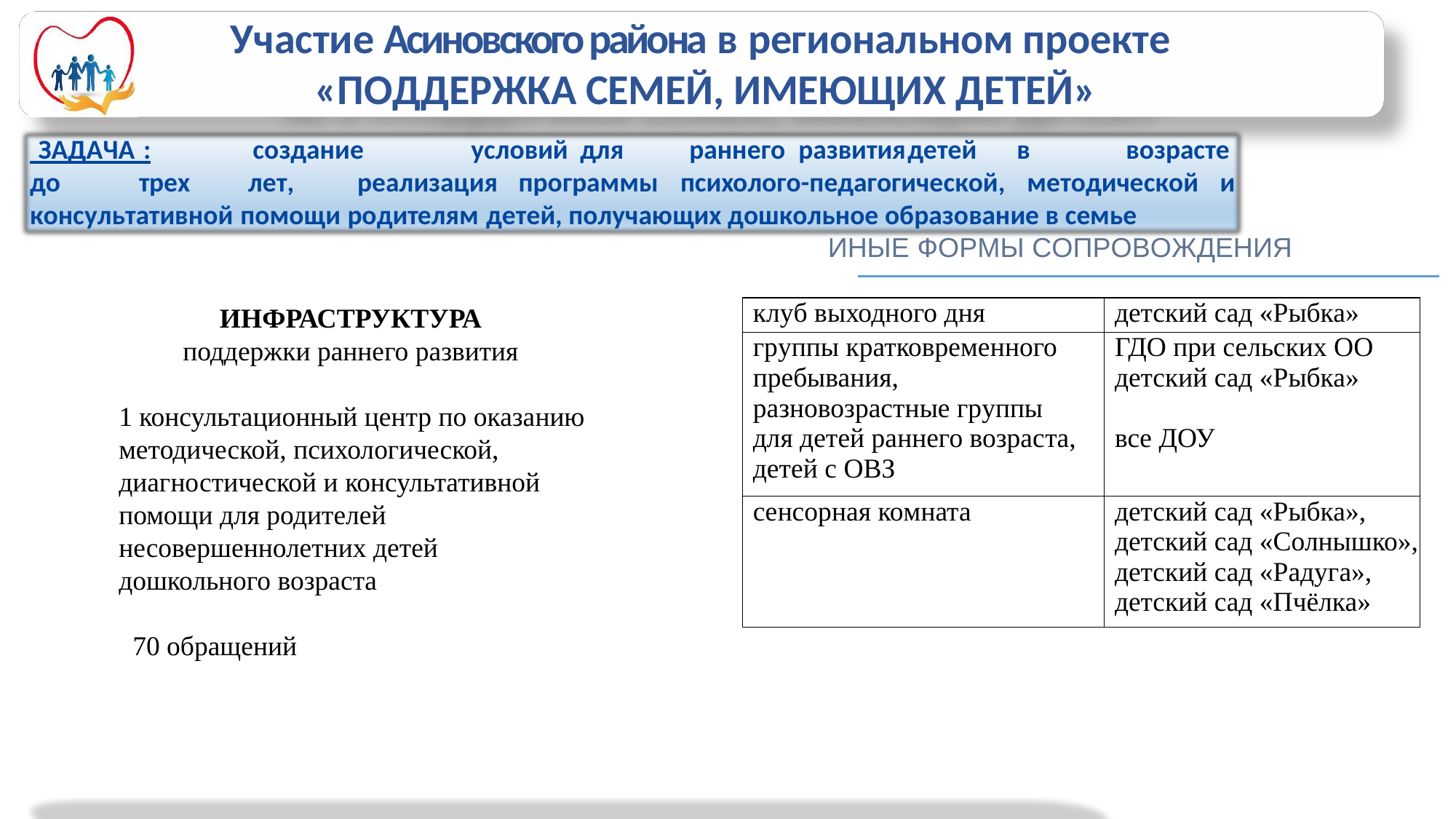

Участие Асиновского района в региональном проекте
 «ПОДДЕРЖКА СЕМЕЙ, ИМЕЮЩИХ ДЕТЕЙ»

 ЗАДАЧА :	создание	условий	для	раннего	развития	детей	в	возрасте	до	трех	лет,	реализация программы психолого-педагогической, методической и консультативной помощи родителям детей, получающих дошкольное образование в семье
ИНЫЕ ФОРМЫ СОПРОВОЖДЕНИЯ

ИНФРАСТРУКТУРА
поддержки раннего развития

1 консультационный центр по оказанию методической, психологической, диагностической и консультативной помощи для родителей несовершеннолетних детей дошкольного возраста

  70 обращений
| клуб выходного дня | детский сад «Рыбка» |
| --- | --- |
| группы кратковременного пребывания, разновозрастные группы для детей раннего возраста, детей с ОВЗ | ГДО при сельских ОО детский сад «Рыбка» все ДОУ |
| сенсорная комната | детский сад «Рыбка», детский сад «Солнышко», детский сад «Радуга», детский сад «Пчёлка» |